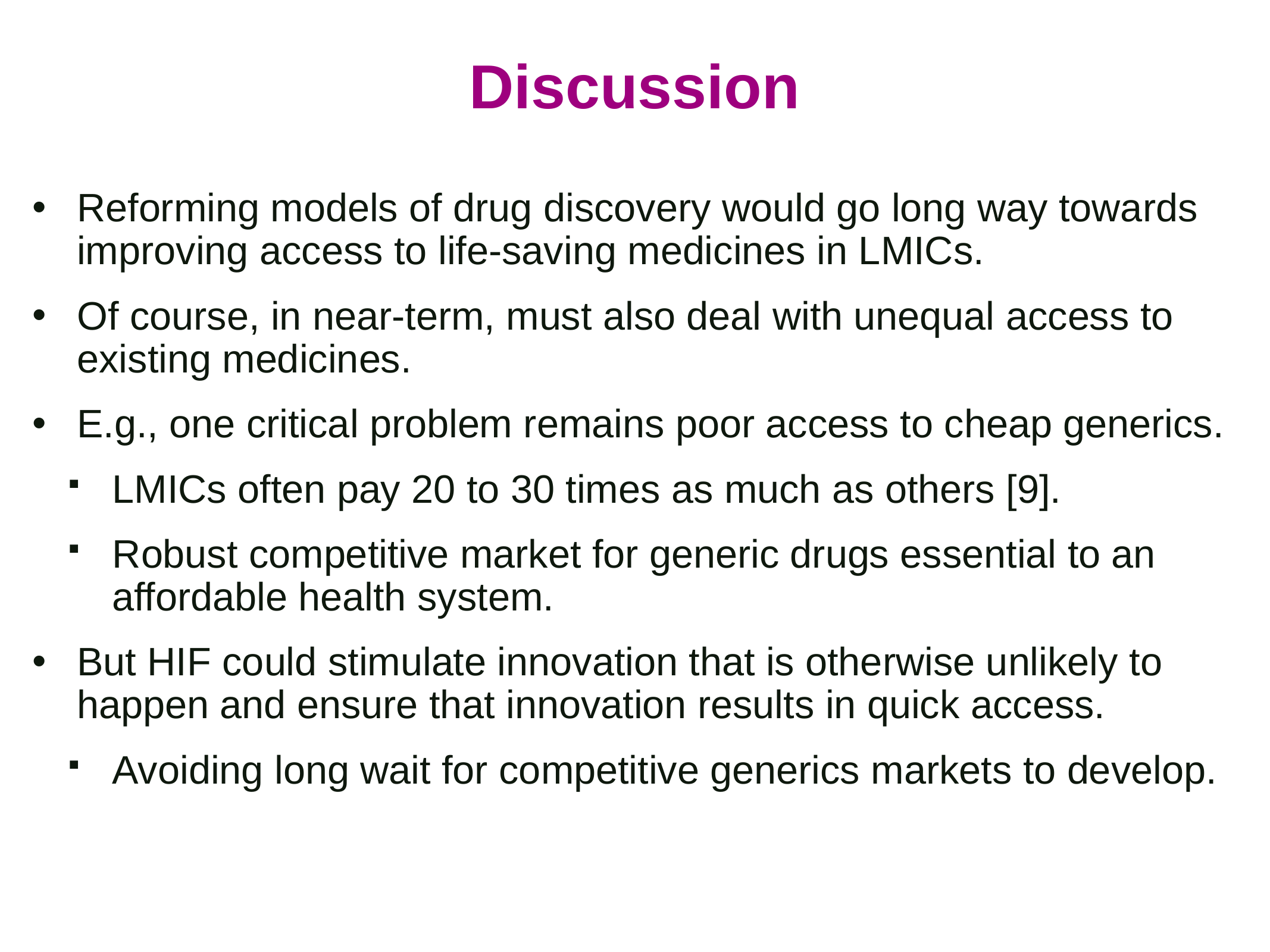

Discussion
Reforming models of drug discovery would go long way towards improving access to life-saving medicines in LMICs.
Of course, in near-term, must also deal with unequal access to existing medicines.
E.g., one critical problem remains poor access to cheap generics.
LMICs often pay 20 to 30 times as much as others [9].
Robust competitive market for generic drugs essential to an affordable health system.
But HIF could stimulate innovation that is otherwise unlikely to happen and ensure that innovation results in quick access.
Avoiding long wait for competitive generics markets to develop.